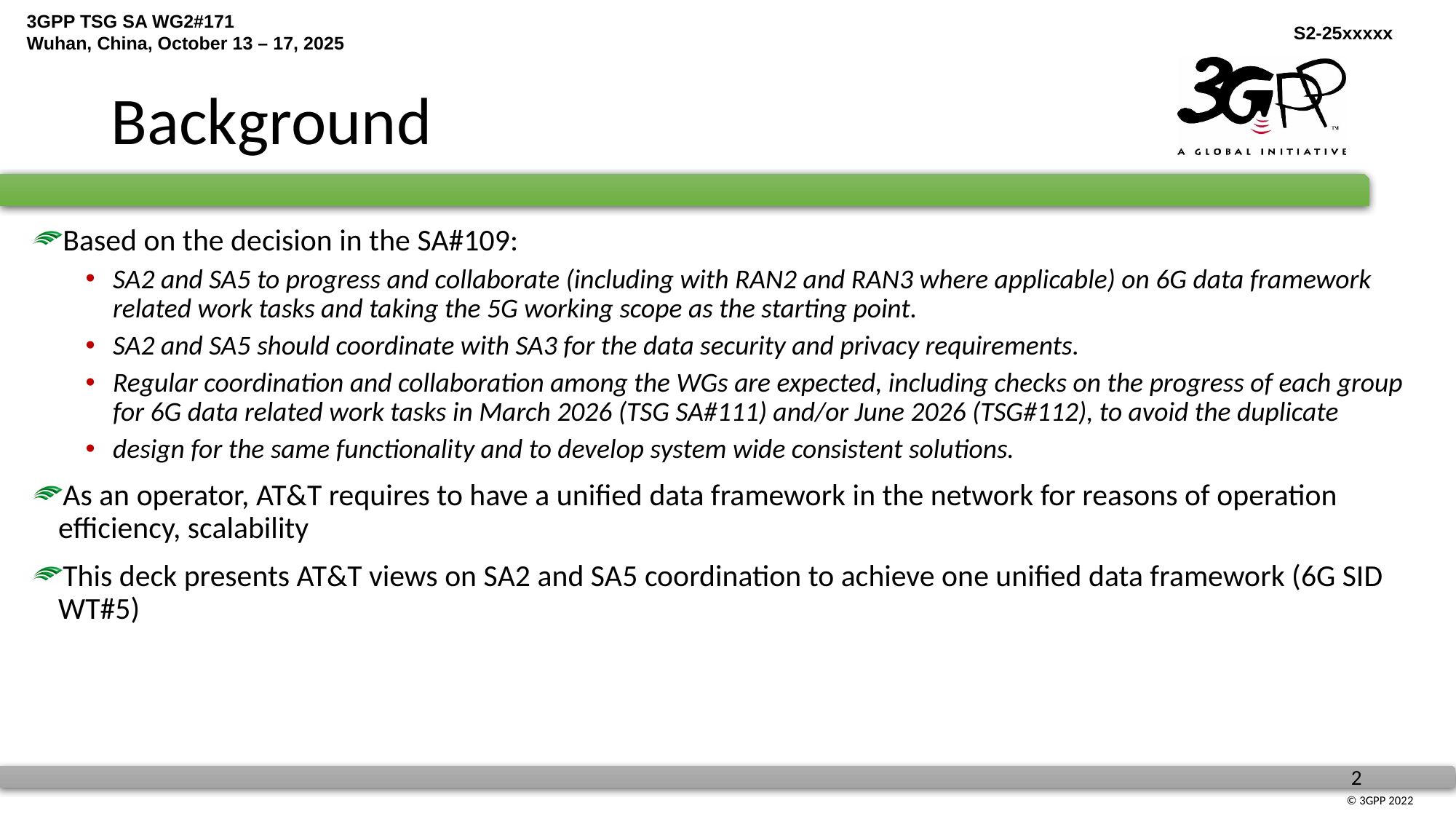

# Background
Based on the decision in the SA#109:
SA2 and SA5 to progress and collaborate (including with RAN2 and RAN3 where applicable) on 6G data framework related work tasks and taking the 5G working scope as the starting point.
SA2 and SA5 should coordinate with SA3 for the data security and privacy requirements.
Regular coordination and collaboration among the WGs are expected, including checks on the progress of each group for 6G data related work tasks in March 2026 (TSG SA#111) and/or June 2026 (TSG#112), to avoid the duplicate
design for the same functionality and to develop system wide consistent solutions.
As an operator, AT&T requires to have a unified data framework in the network for reasons of operation efficiency, scalability
This deck presents AT&T views on SA2 and SA5 coordination to achieve one unified data framework (6G SID WT#5)